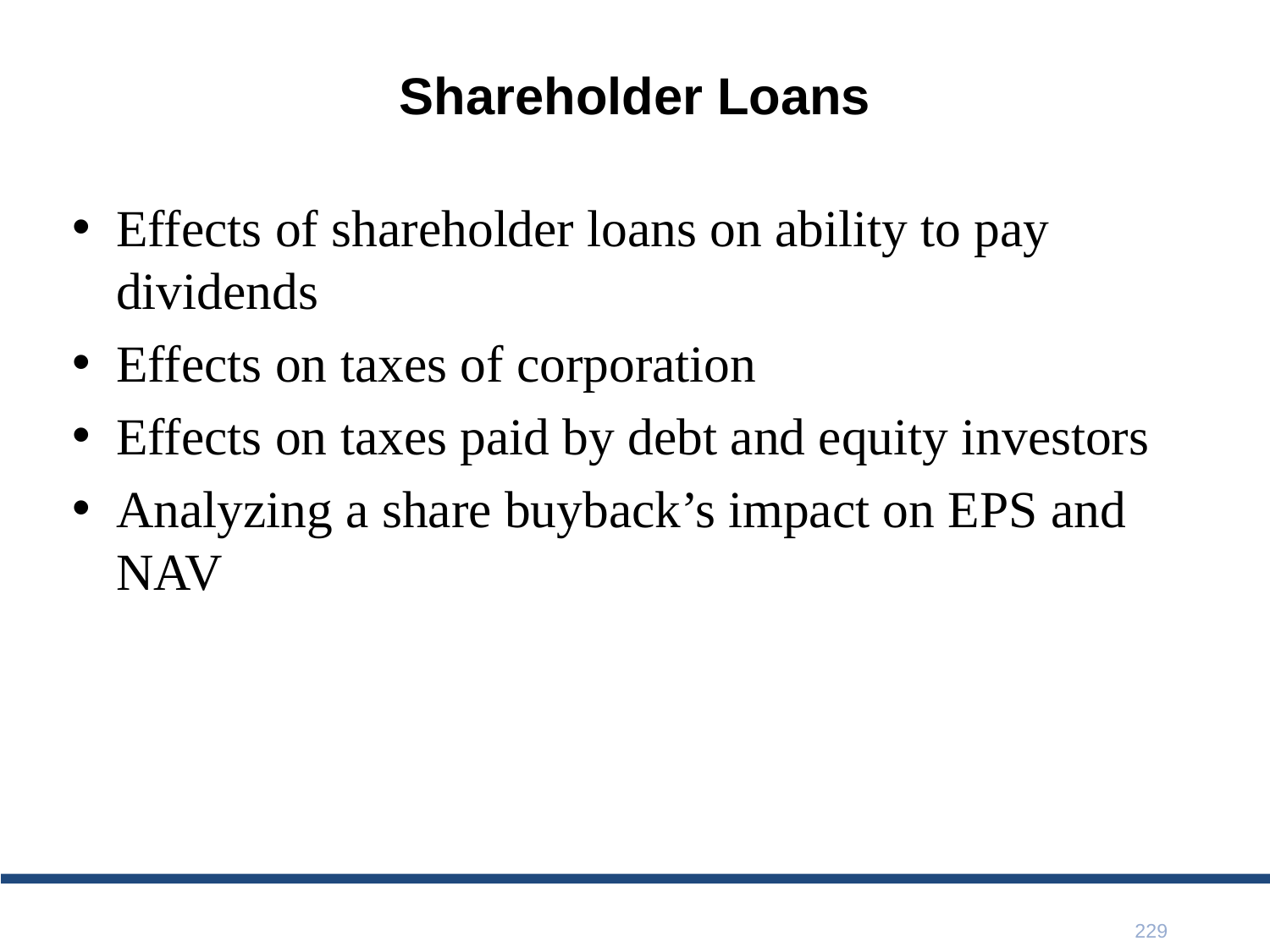

# Shareholder Loans
Effects of shareholder loans on ability to pay dividends
Effects on taxes of corporation
Effects on taxes paid by debt and equity investors
Analyzing a share buyback’s impact on EPS and NAV

229